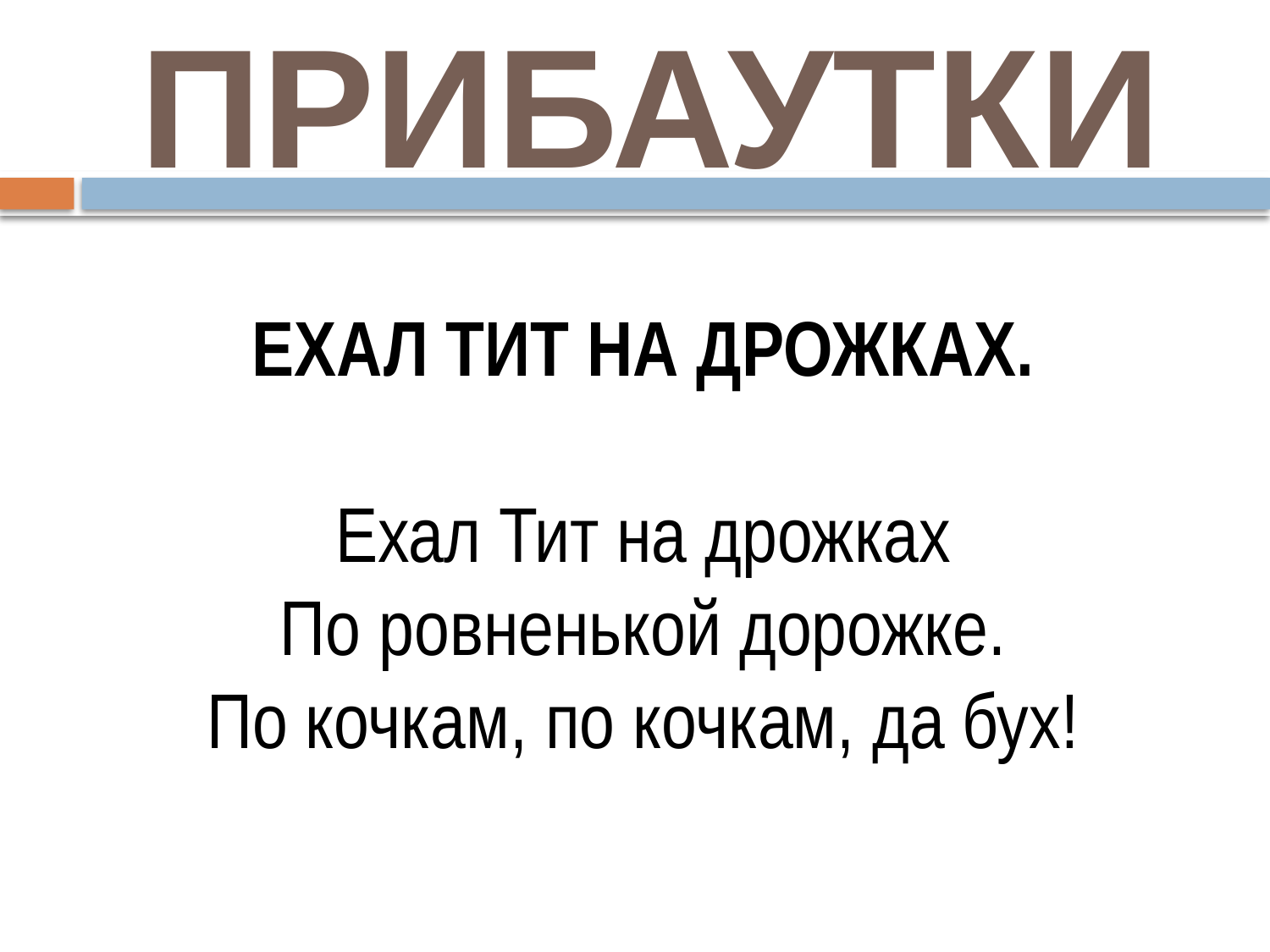

# ПРИБАУТКИ

ЕХАЛ ТИТ НА ДРОЖКАХ.

Ехал Тит на дрожках
По ровненькой дорожке.
По кочкам, по кочкам, да бух!